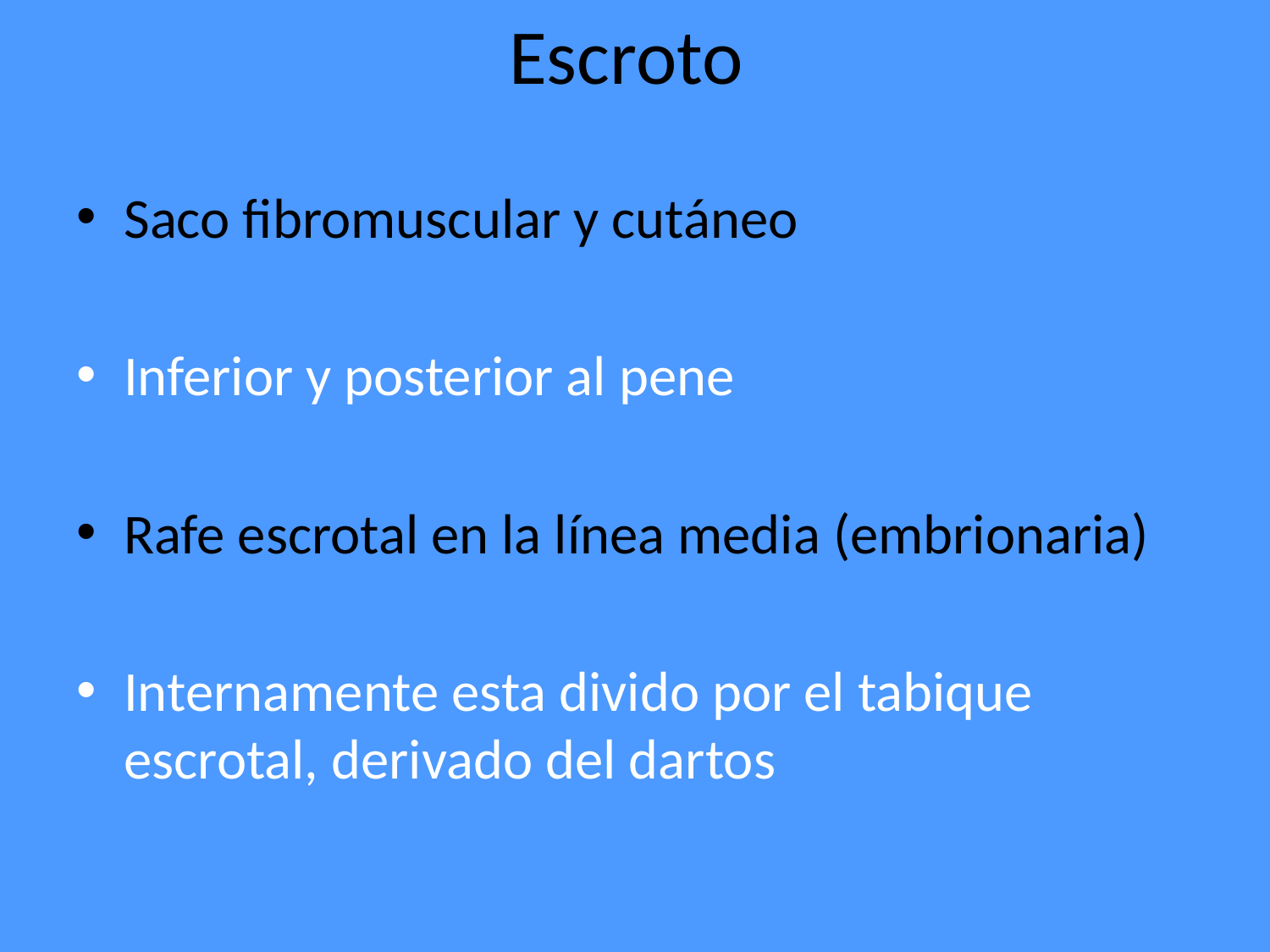

# Escroto

Saco fibromuscular y cutáneo

Inferior y posterior al pene

Rafe escrotal en la línea media (embrionaria)

Internamente esta divido por el tabique escrotal, derivado del dartos